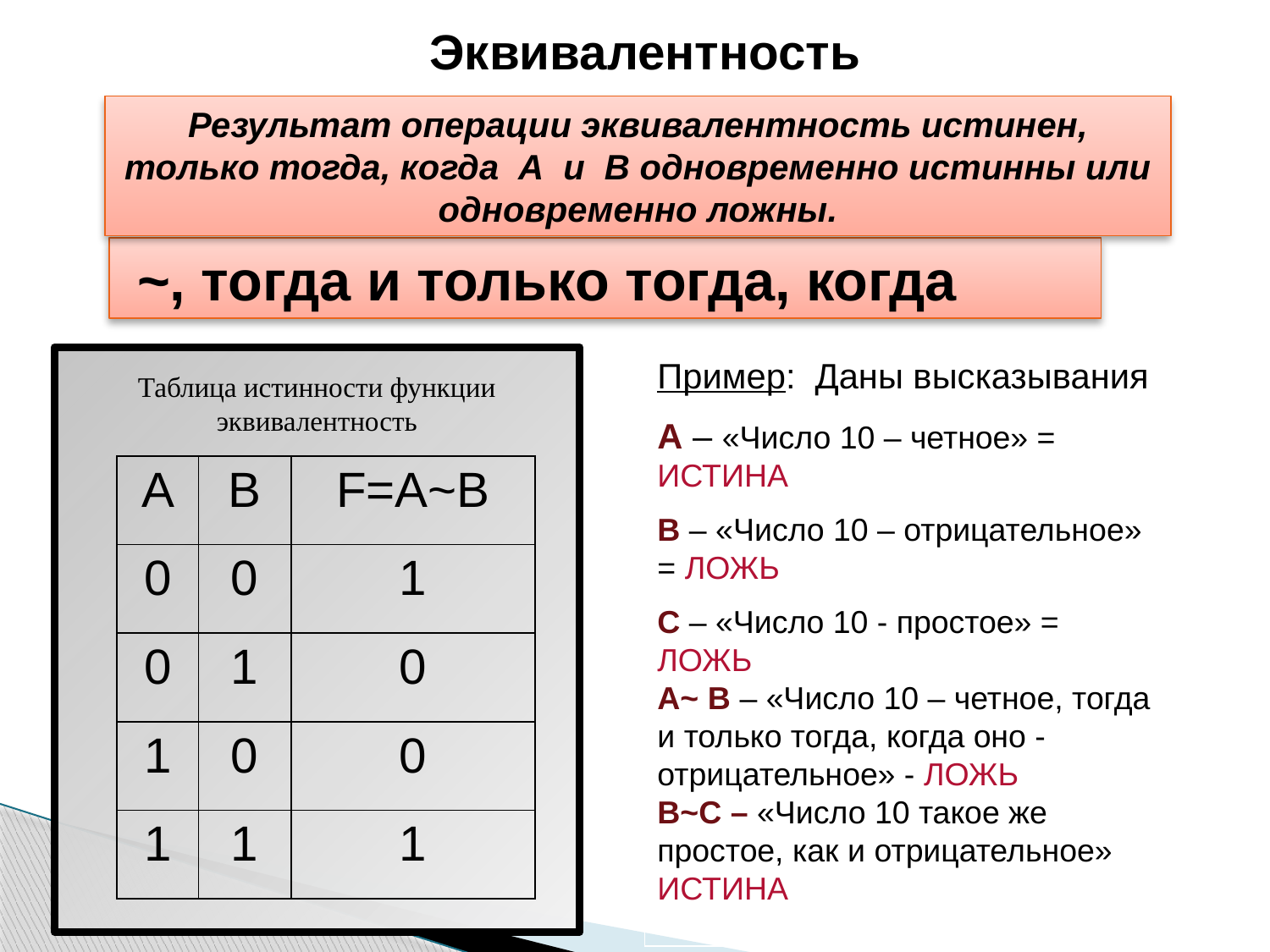

Эквивалентность
Результат операции эквивалентность истинен, только тогда, когда  А  и  В одновременно истинны или одновременно ложны.
 ~, тогда и только тогда, когда
Пример:  Даны высказывания
А – «Число 10 – четное» = ИСТИНА
В – «Число 10 – отрицательное» = ЛОЖЬ
С – «Число 10 - простое» = ЛОЖЬ
А~ В – «Число 10 – четное, тогда и только тогда, когда оно - отрицательное» - ЛОЖЬ
В~С – «Число 10 такое же простое, как и отрицательное»  ИСТИНА

Таблица истинности функции эквивалентность
| A | B | F=A~B |
| --- | --- | --- |
| 0 | 0 | 1 |
| 0 | 1 | 0 |
| 1 | 0 | 0 |
| 1 | 1 | 1 |